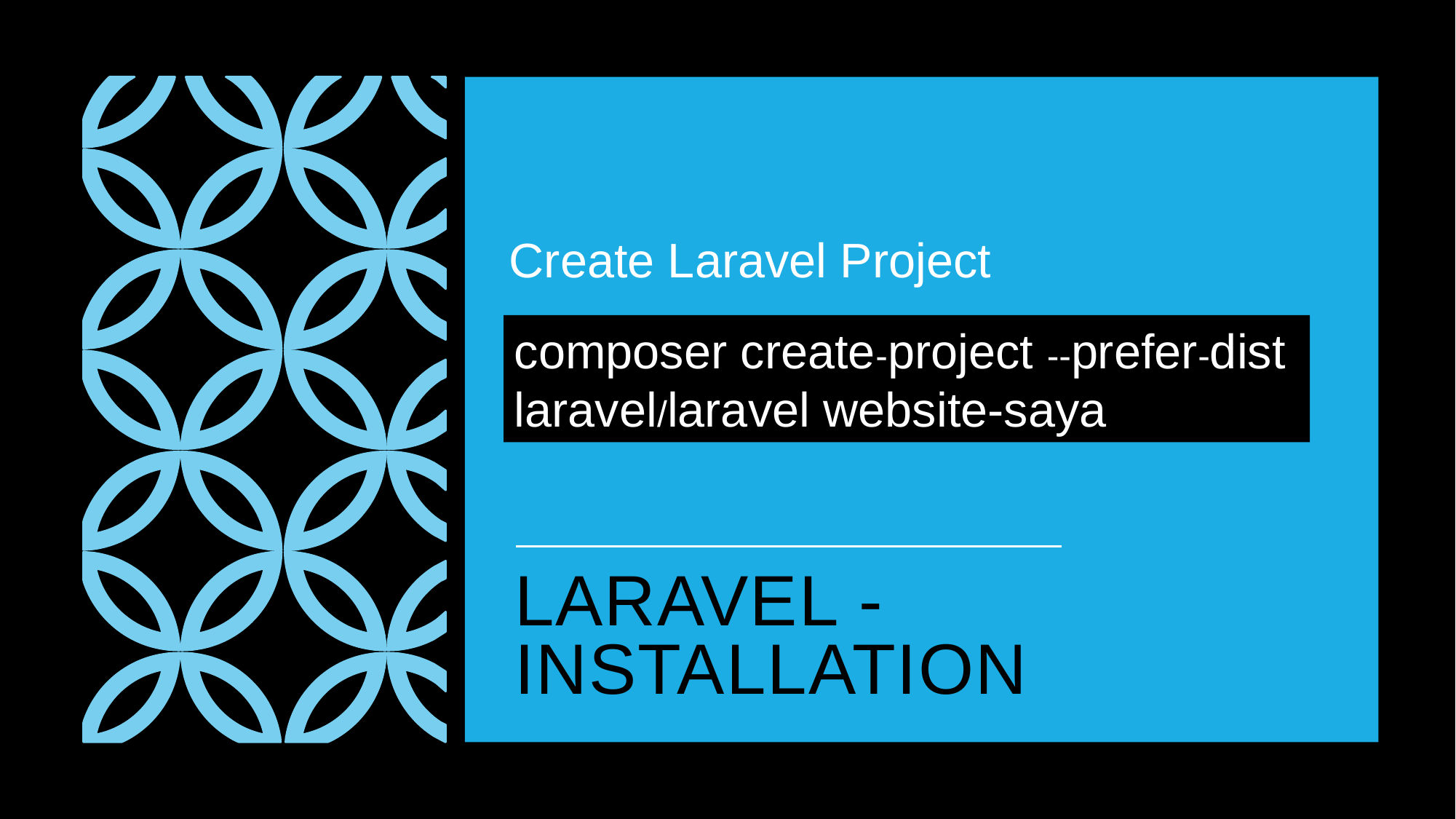

Create Laravel Project

composer create-project --prefer-dist laravel/laravel website-saya
# LARAVEL - INSTALLATION